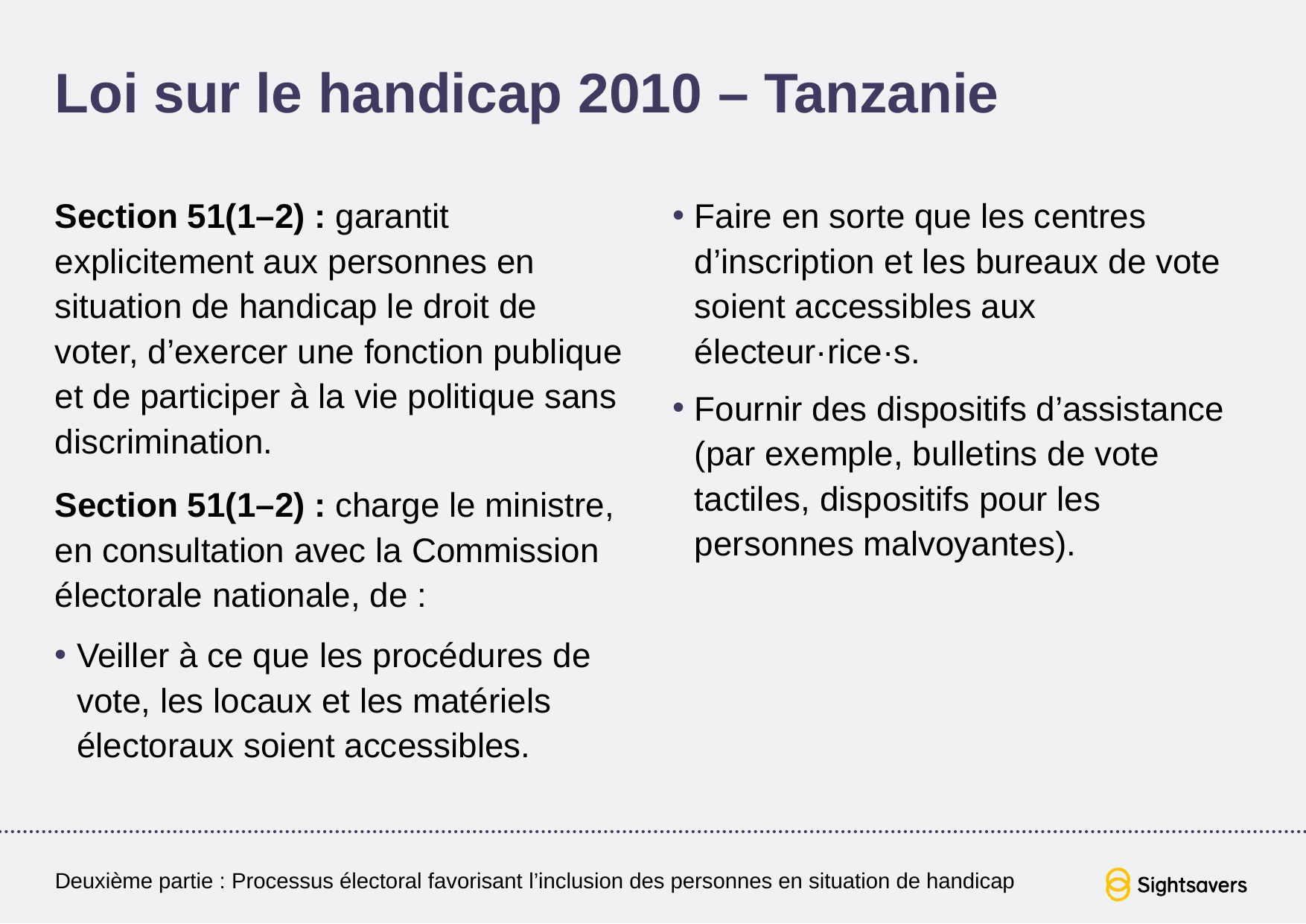

# Loi sur le handicap 2010 – Tanzanie
Section 51(1–2) : garantit explicitement aux personnes en situation de handicap le droit de voter, d’exercer une fonction publique et de participer à la vie politique sans discrimination.
Section 51(1–2) : charge le ministre, en consultation avec la Commission électorale nationale, de :
Veiller à ce que les procédures de vote, les locaux et les matériels électoraux soient accessibles.
Faire en sorte que les centres d’inscription et les bureaux de vote soient accessibles aux électeur·rice·s.
Fournir des dispositifs d’assistance (par exemple, bulletins de vote tactiles, dispositifs pour les personnes malvoyantes).

Deuxième partie : Processus électoral favorisant l’inclusion des personnes en situation de handicap